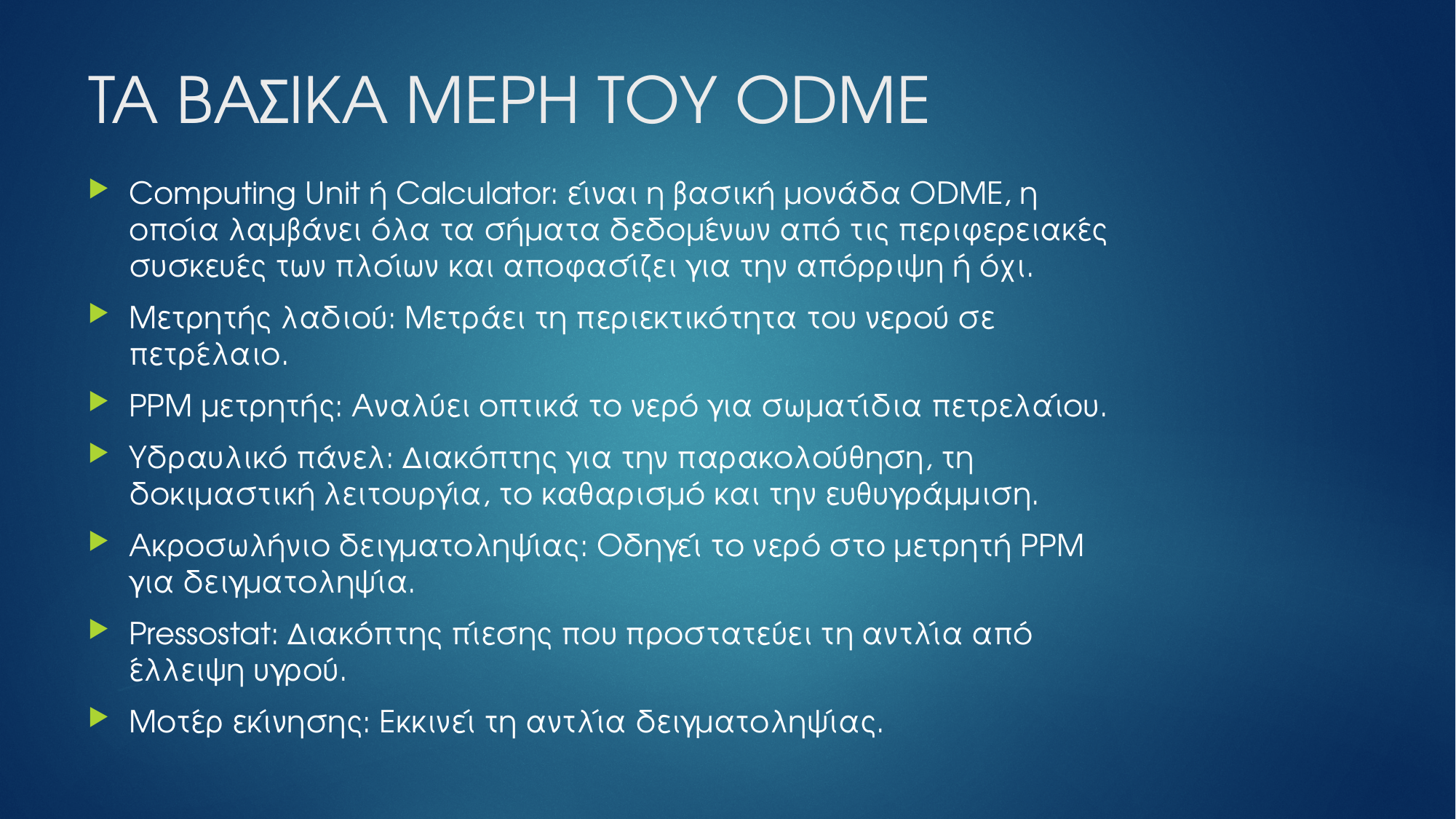

# TA ΒΑΣΙΚΑ ΜΕΡΗ ΤΟΥ ODME
Computing Unit ή Calculator: είναι η βασική μονάδα ODME, η οποία λαμβάνει όλα τα σήματα δεδομένων από τις περιφερειακές συσκευές των πλοίων και αποφασίζει για την απόρριψη ή όχι.
Μετρητής λαδιού: Μετράει τη περιεκτικότητα του νερού σε πετρέλαιο.
PPM μετρητής: Αναλύει οπτικά το νερό για σωματίδια πετρελαίου.
Υδραυλικό πάνελ: Διακόπτης για την παρακολούθηση, τη δοκιμαστική λειτουργία, το καθαρισμό και την ευθυγράμμιση.
Ακροσωλήνιο δειγματοληψίας: Οδηγεί το νερό στο μετρητή PPM για δειγματοληψία.
Pressostat: Διακόπτης πίεσης που προστατεύει τη αντλία από έλλειψη υγρού.
Μοτέρ εκίνησης: Εκκινεί τη αντλία δειγματοληψίας.